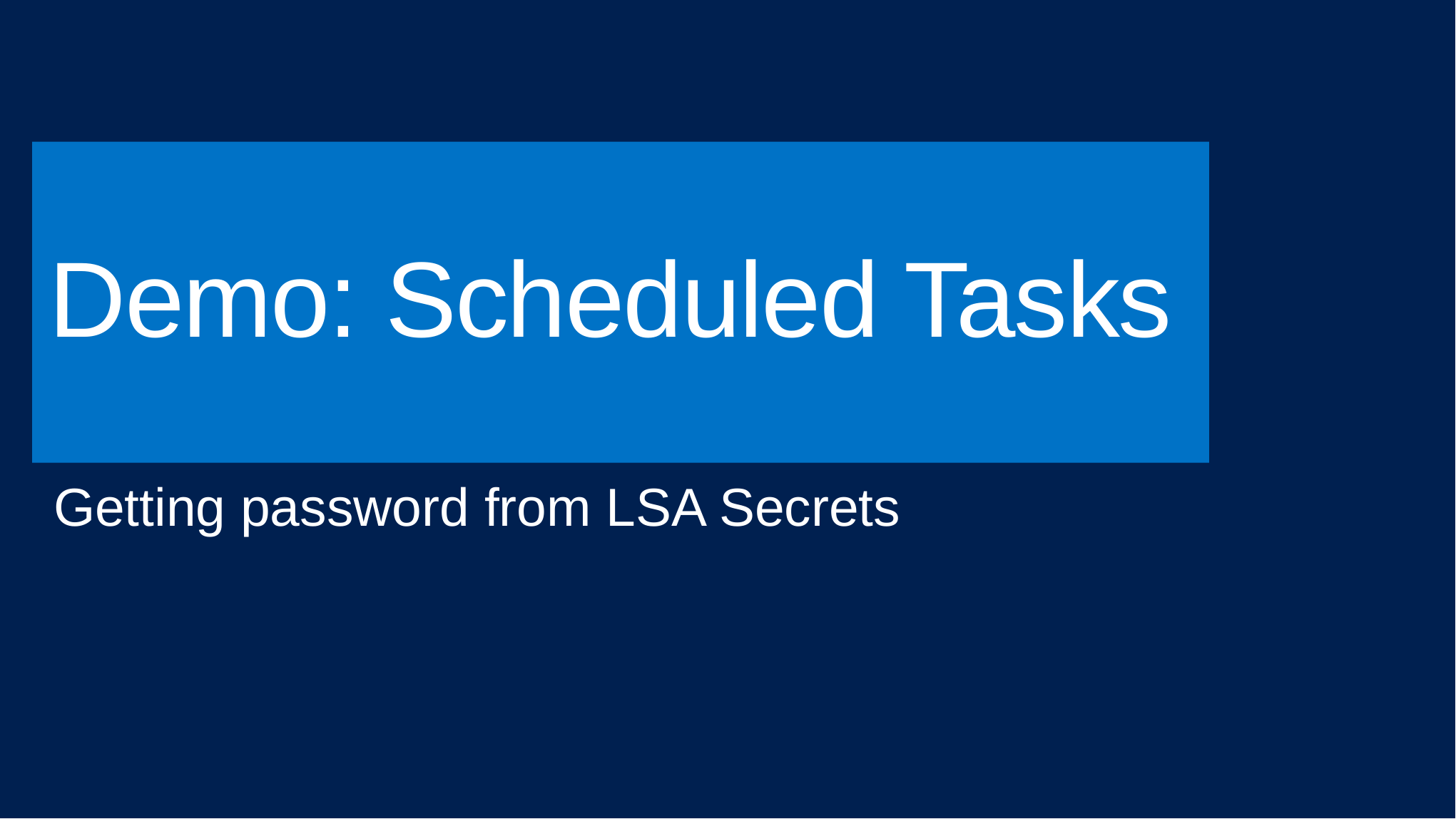

# Demo: Scheduled Tasks
Getting password from LSA Secrets